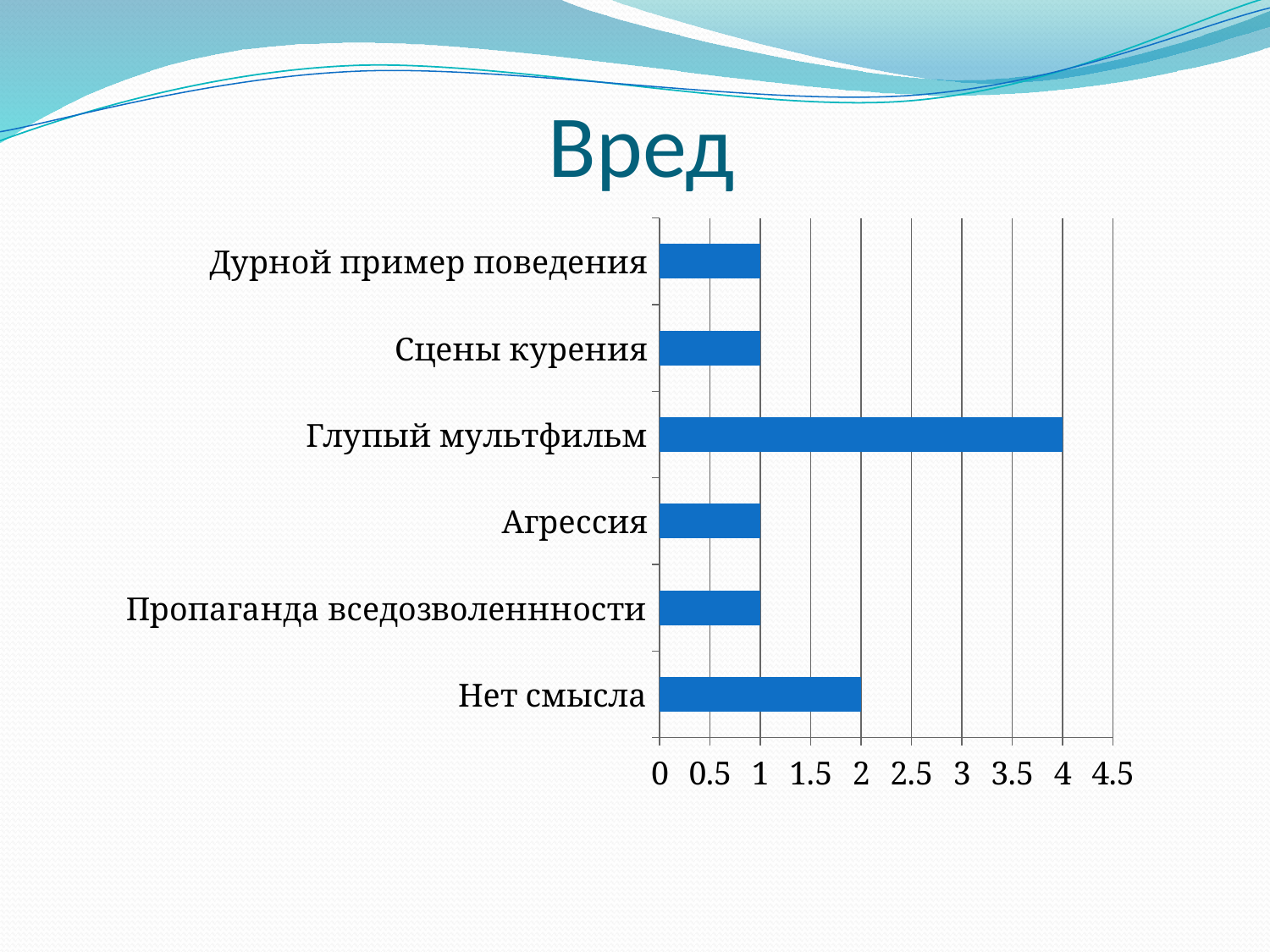

# Вред

### Chart

| Category |  |
|---|---|
| Нет смысла | 2.0 |
| Пропаганда вседозволеннности | 1.0 |
| Агрессия | 1.0 |
| Глупый мультфильм | 4.0 |
| Сцены курения | 1.0 |
| Дурной пример поведения | 1.0 |